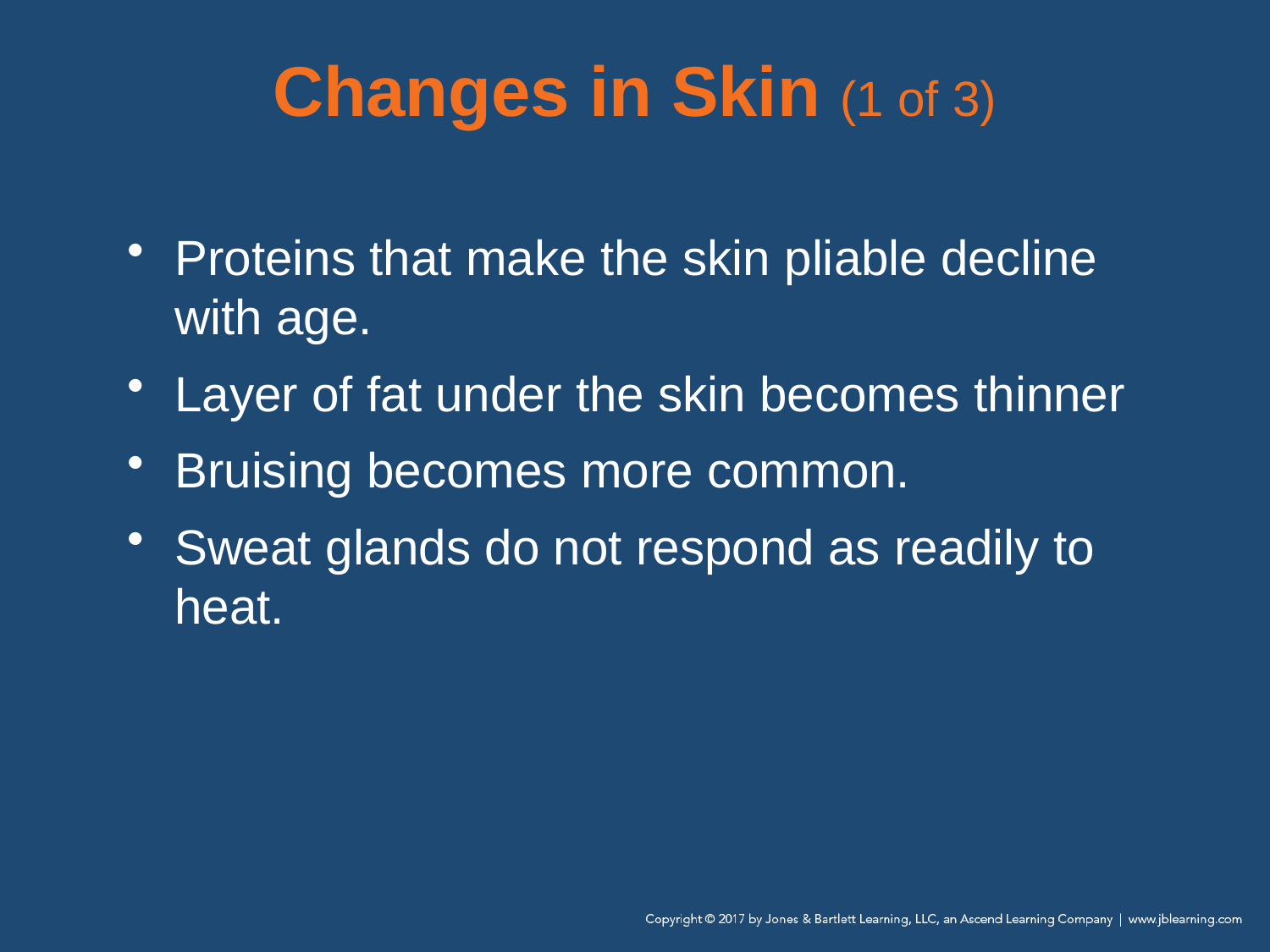

# Changes in Skin (1 of 3)
Proteins that make the skin pliable decline with age.
Layer of fat under the skin becomes thinner
Bruising becomes more common.
Sweat glands do not respond as readily to heat.